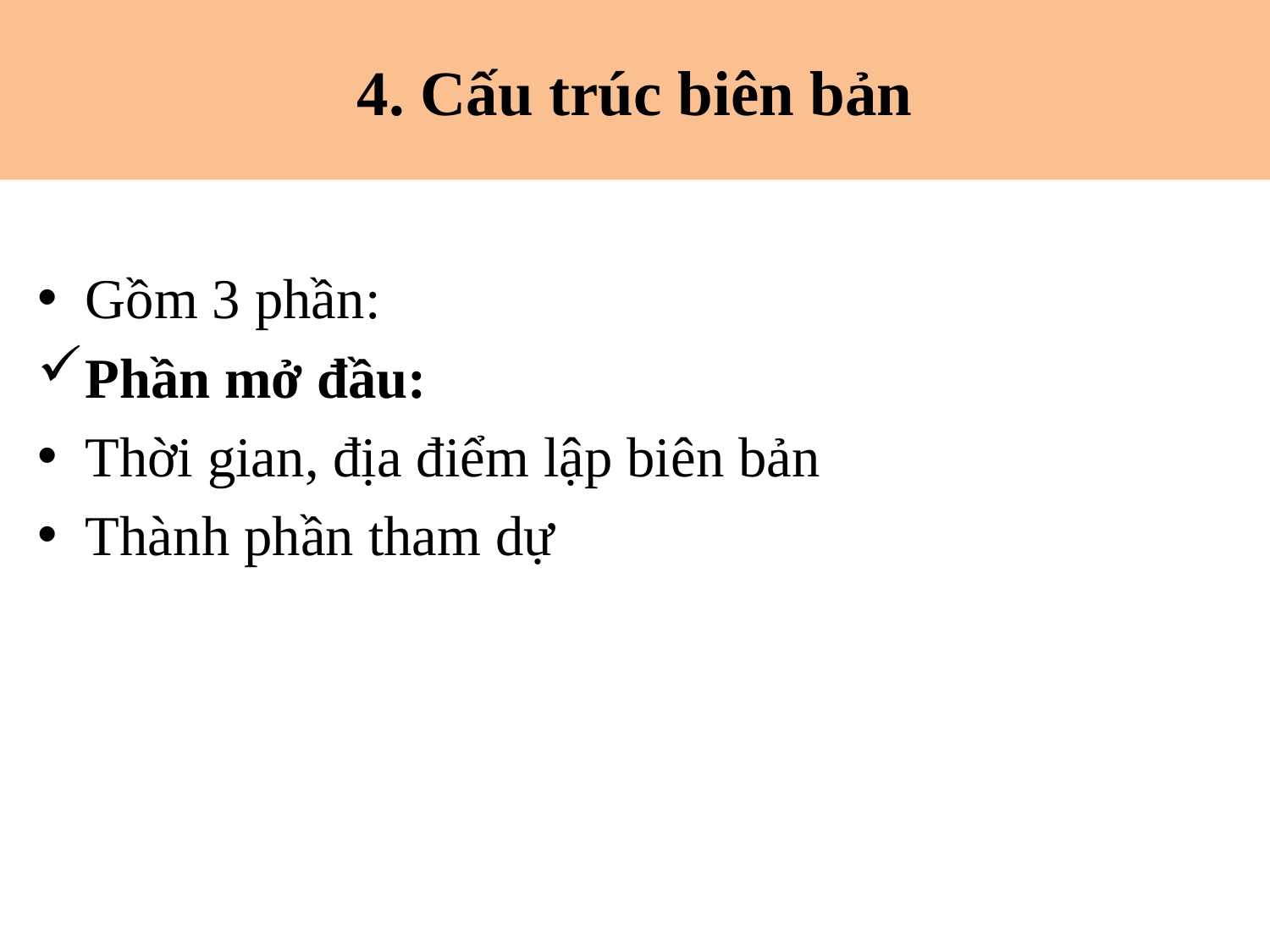

4. Cấu trúc biên bản
# 4. Cấu trúc biên bản
Gồm 3 phần:
Phần mở đầu:
Thời gian, địa điểm lập biên bản
Thành phần tham dự